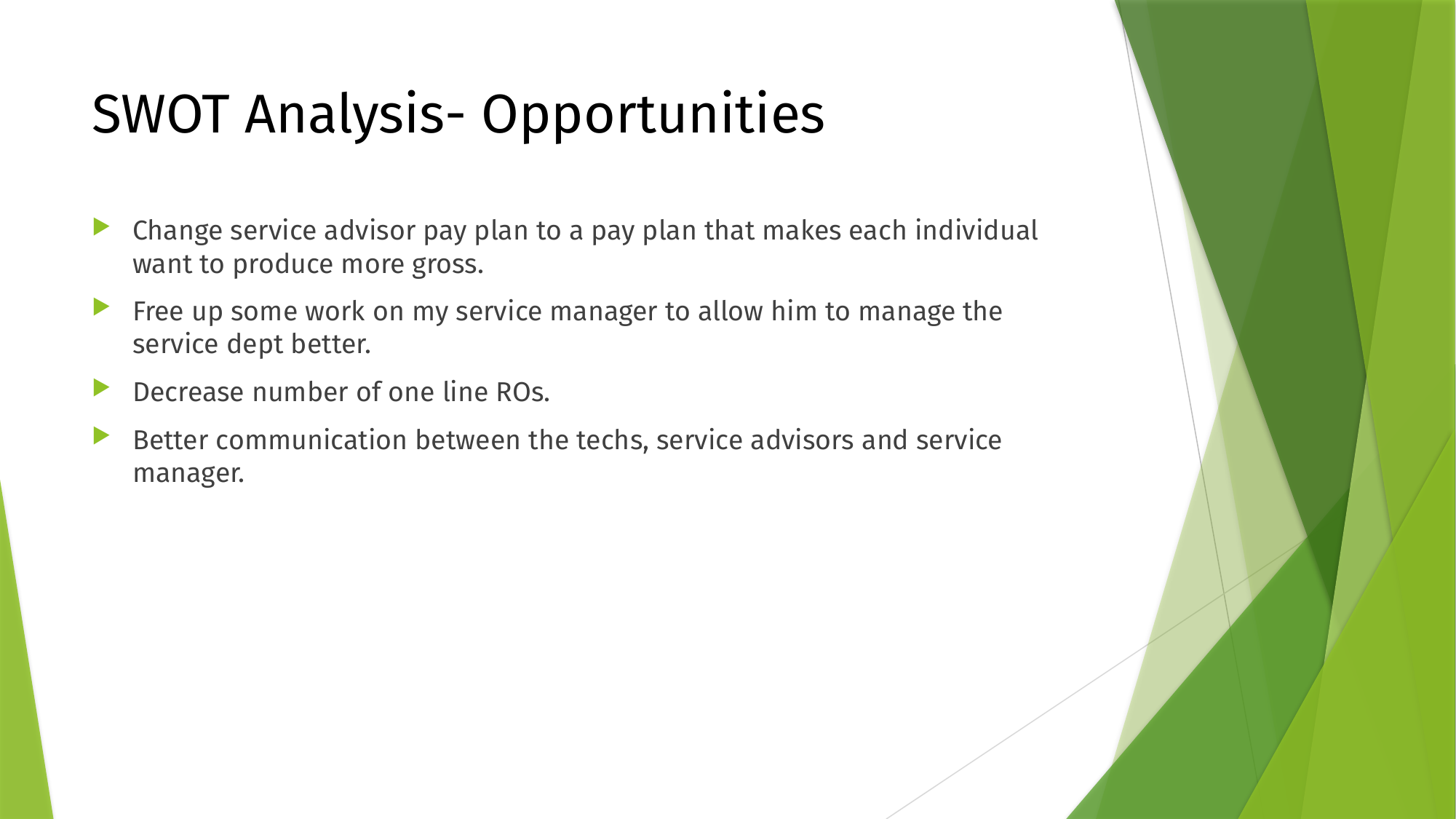

# SWOT Analysis- Opportunities
Change service advisor pay plan to a pay plan that makes each individual want to produce more gross.
Free up some work on my service manager to allow him to manage the service dept better.
Decrease number of one line ROs.
Better communication between the techs, service advisors and service manager.